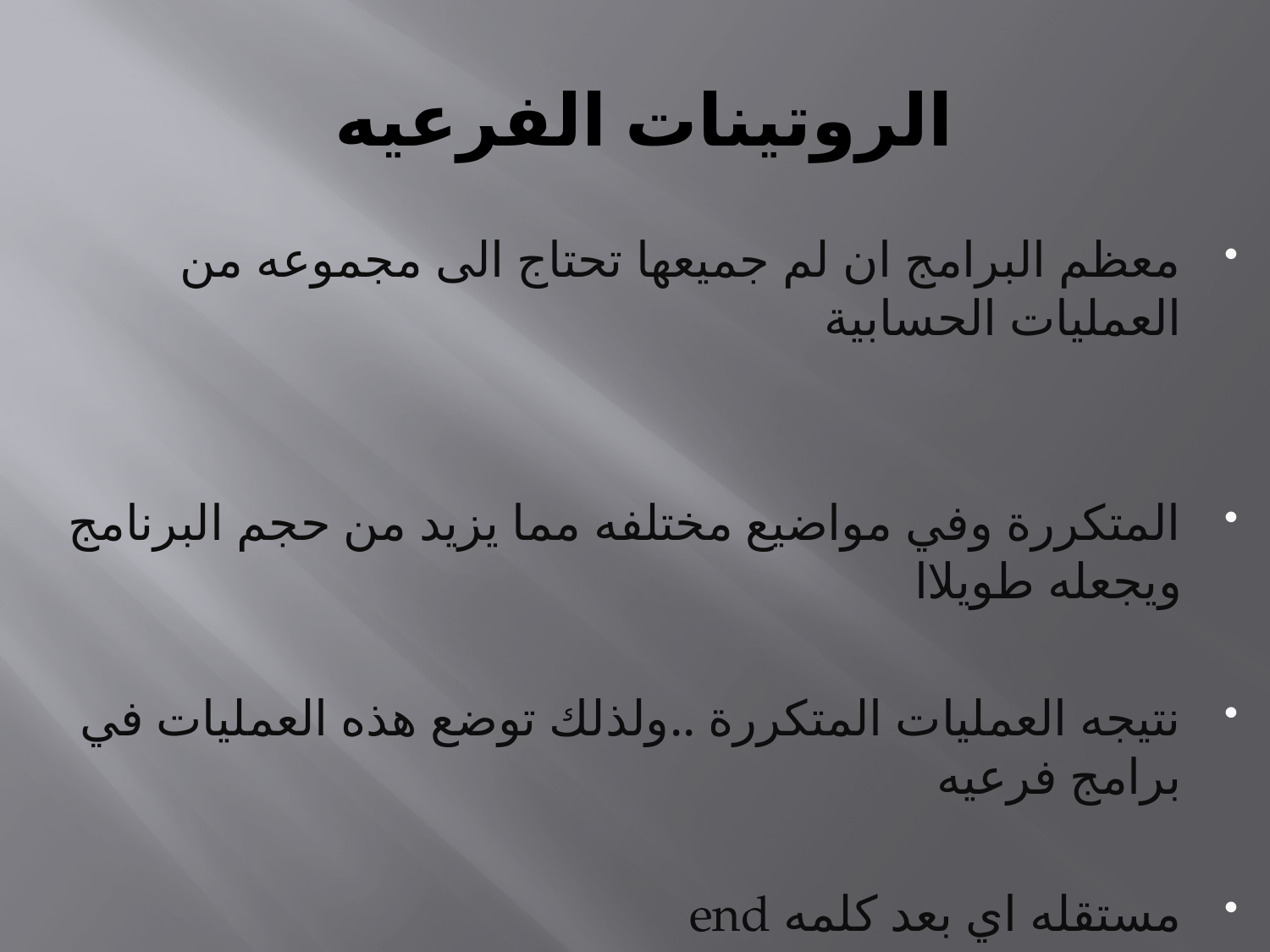

# الروتينات الفرعيه
معظم البرامج ان لم جميعها تحتاج الى مجموعه من العمليات الحسابية

المتكررة وفي مواضيع مختلفه مما يزيد من حجم البرنامج ويجعله طويلاا

نتيجه العمليات المتكررة ..ولذلك توضع هذه العمليات في برامج فرعيه

مستقله اي بعد كلمه end